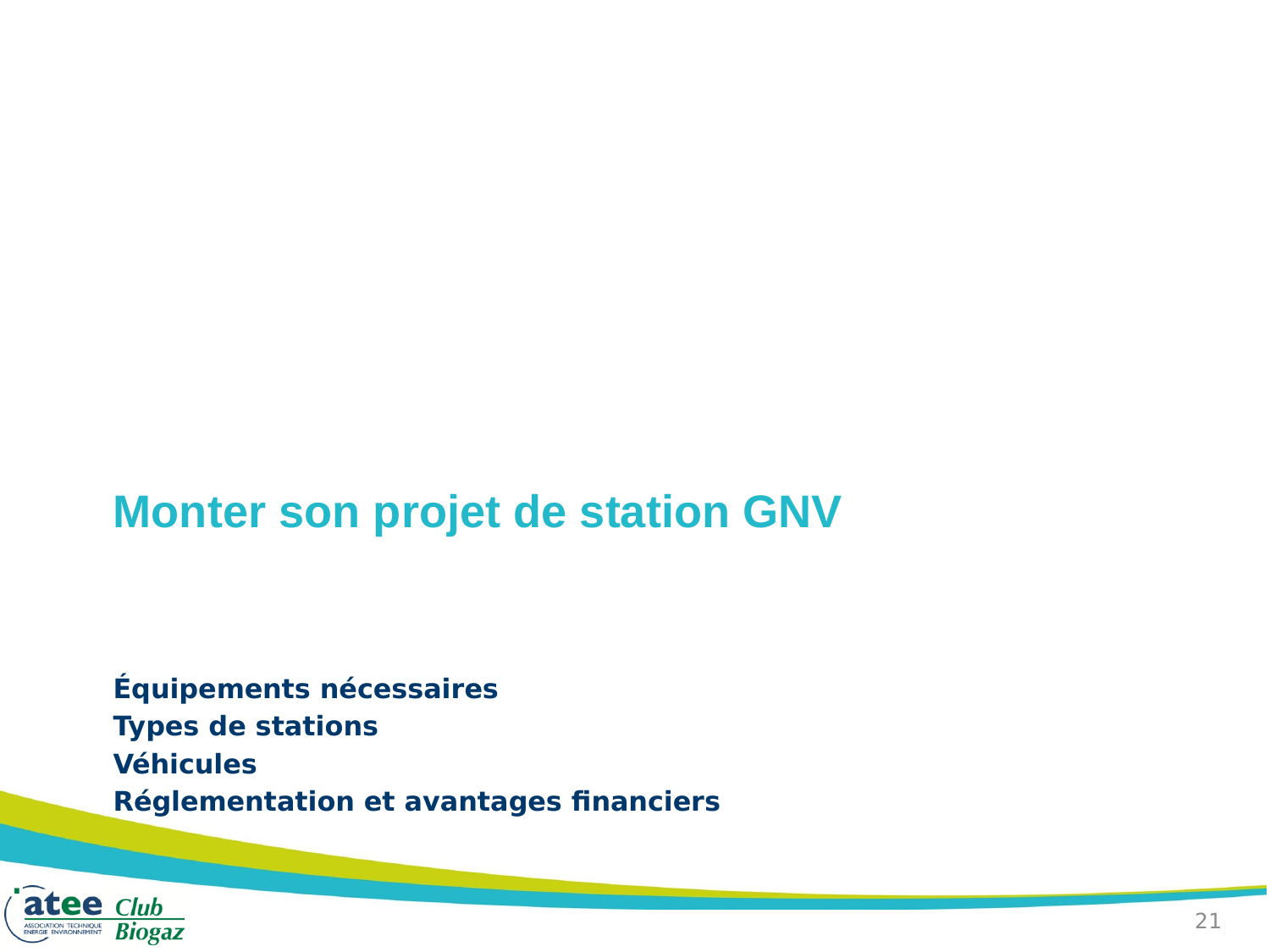

# Monter son projet de station GNV
Équipements nécessaires
Types de stations
Véhicules
Réglementation et avantages financiers